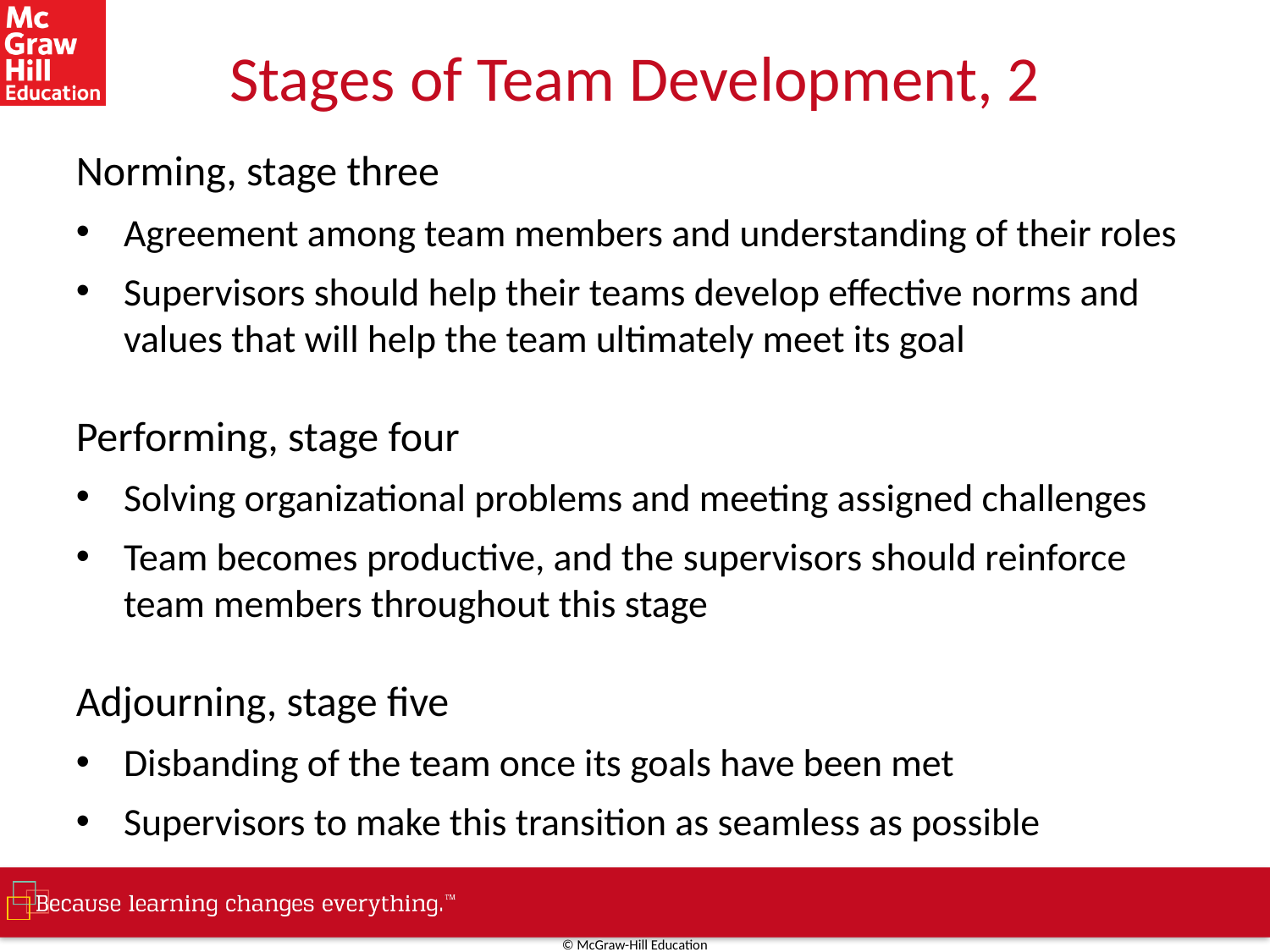

# Stages of Team Development, 2
Norming, stage three
Agreement among team members and understanding of their roles
Supervisors should help their teams develop effective norms and values that will help the team ultimately meet its goal

Performing, stage four
Solving organizational problems and meeting assigned challenges
Team becomes productive, and the supervisors should reinforce team members throughout this stage

Adjourning, stage five
Disbanding of the team once its goals have been met
Supervisors to make this transition as seamless as possible